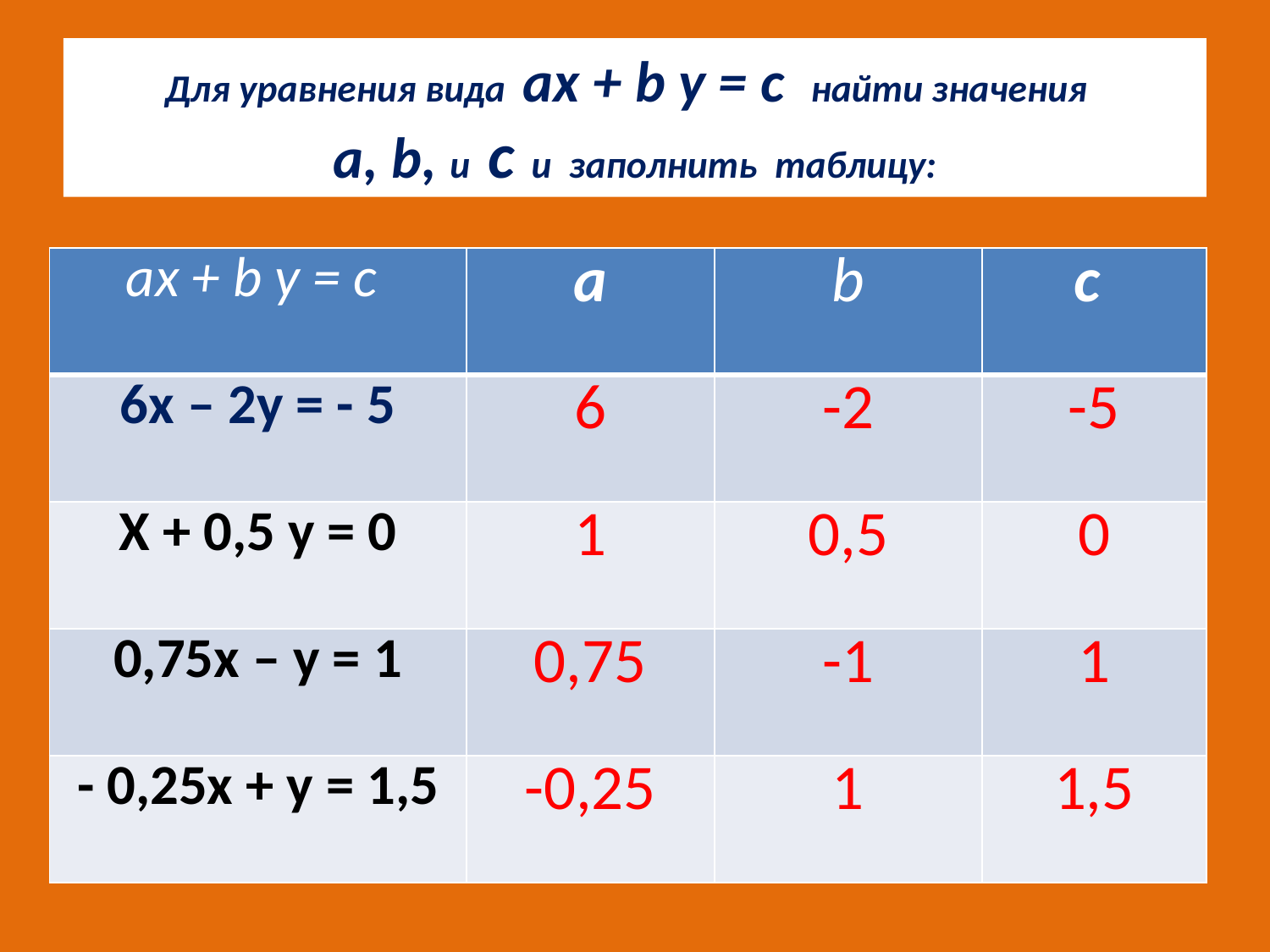

Для уравнения вида  ах + b у = с  найти значения
а, b, и  с  и  заполнить  таблицу:
| ах + b у = с | а | b | с |
| --- | --- | --- | --- |
| 6х – 2у = - 5 | 6 | -2 | -5 |
| Х + 0,5 у = 0 | 1 | 0,5 | 0 |
| 0,75х – у = 1 | 0,75 | -1 | 1 |
| - 0,25х + у = 1,5 | -0,25 | 1 | 1,5 |